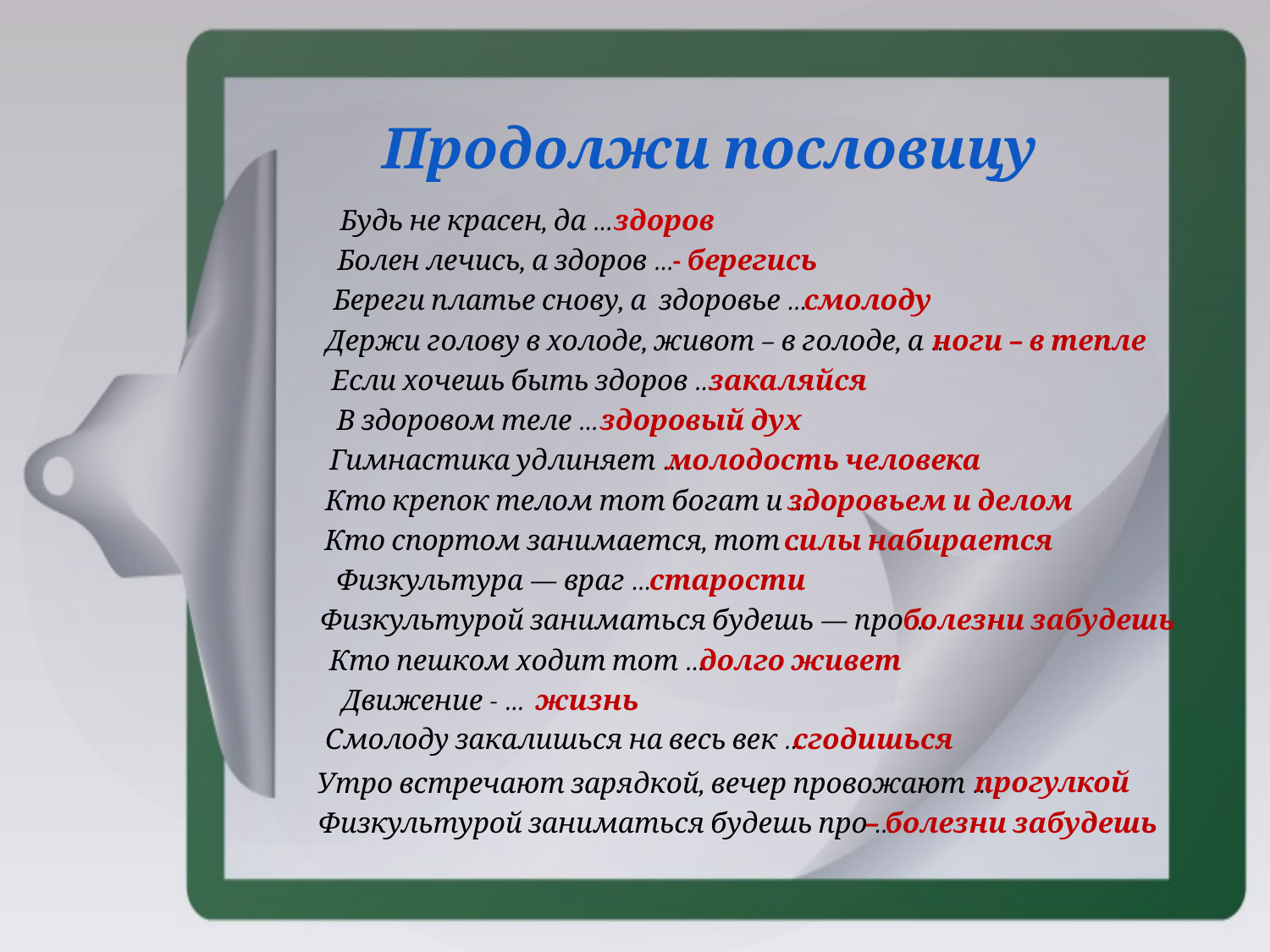

Продолжи пословицу
Будь не красен, да …
здоров
Болен лечись, а здоров …
- берегись
Береги платье снову, а  здоровье …
смолоду
Держи голову в холоде, живот – в голоде, а …
ноги – в тепле
Если хочешь быть здоров …
закаляйся
В здоровом теле …
здоровый дух
Гимнастика удлиняет …
молодость человека
Кто крепок телом тот богат и …
здоровьем и делом
Кто спортом занимается, тот …
силы набирается
Физкультура — враг …
старости
Физкультурой заниматься будешь — про …
болезни забудешь
Кто пешком ходит тот …
долго живет
Движение - …
жизнь
Смолоду закалишься на весь век …
сгодишься
прогулкой
Утро встречают зарядкой, вечер провожают …
Физкультурой заниматься будешь про …
– болезни забудешь